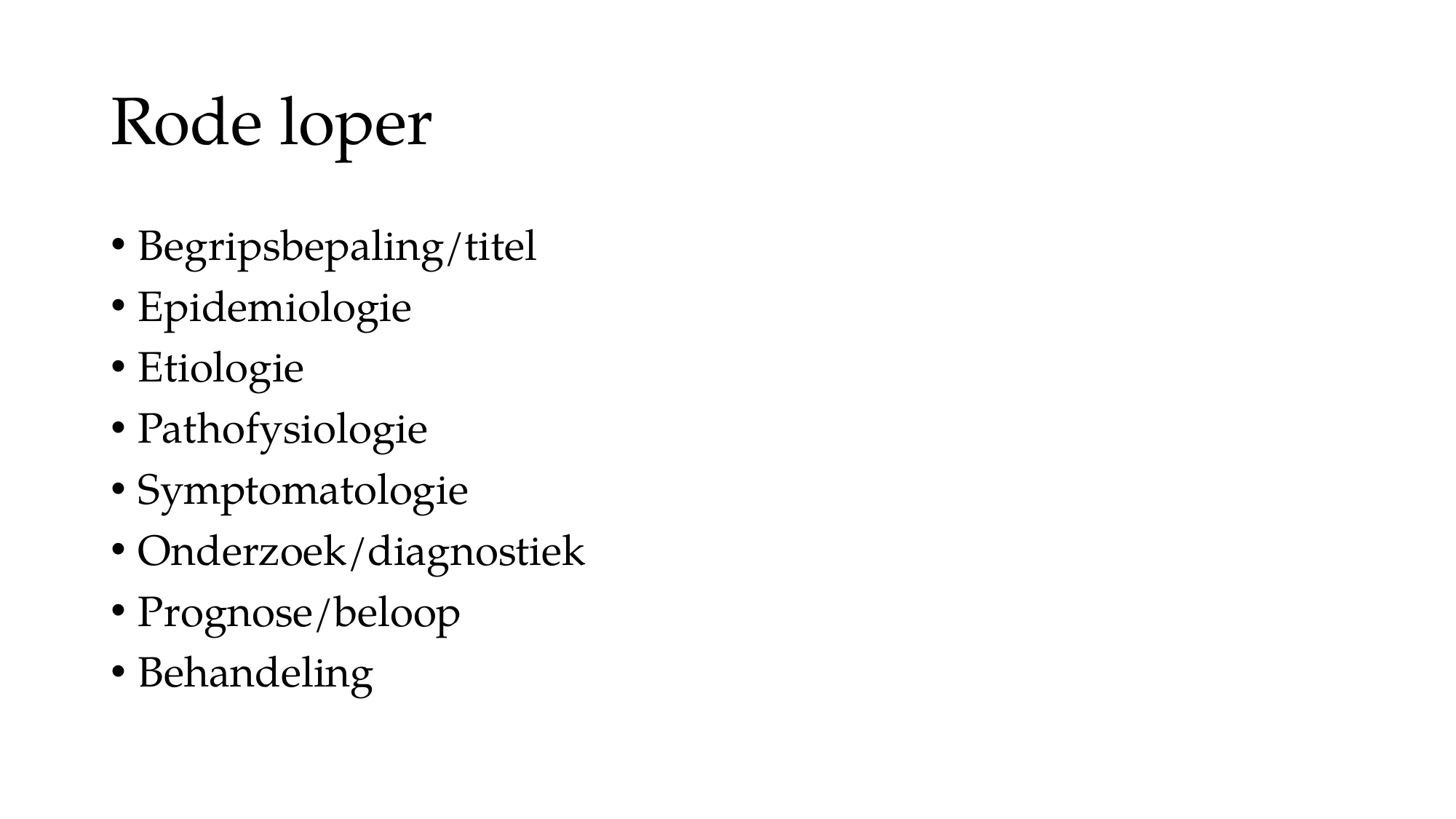

# Rode loper
Begripsbepaling/titel
Epidemiologie
Etiologie
Pathofysiologie
Symptomatologie
Onderzoek/diagnostiek
Prognose/beloop
Behandeling